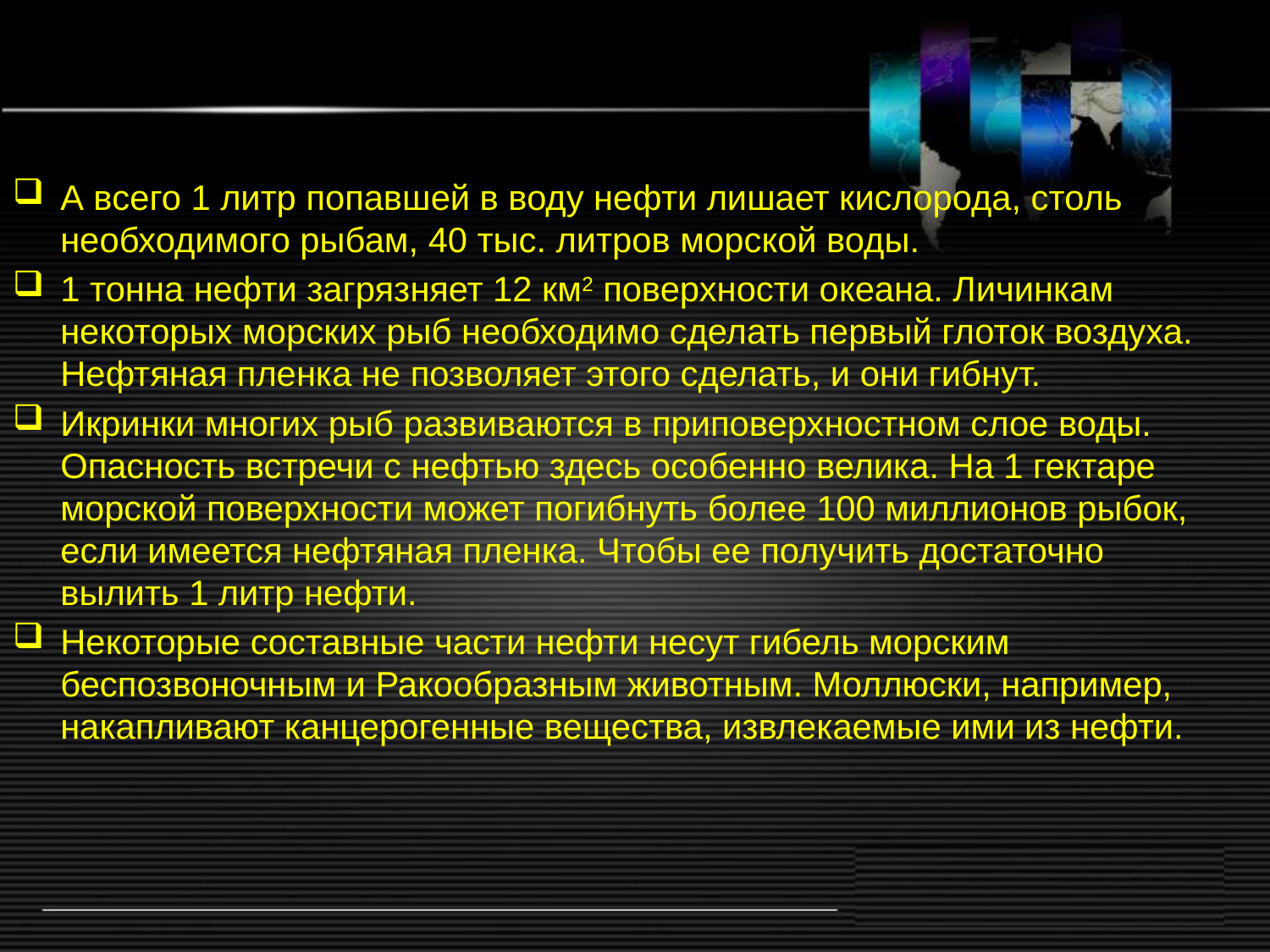

А всего 1 литр попавшей в воду нефти лишает кислорода, столь необходимого рыбам, 40 тыс. литров морской воды.
1 тонна нефти загрязняет 12 км2 поверхности океана. Личинкам некоторых морских рыб необходимо сделать первый глоток воздуха. Нефтяная пленка не позволяет этого сделать, и они гибнут.
Икринки многих рыб развиваются в приповерхностном слое воды. Опасность встречи с нефтью здесь особенно велика. На 1 гектаре морской поверхности может погибнуть более 100 миллионов рыбок, если имеется нефтяная пленка. Чтобы ее получить достаточно вылить 1 литр нефти.
Некоторые составные части нефти несут гибель морским беспозвоночным и Ракообразным животным. Моллюски, например, накапливают канцерогенные вещества, извлекаемые ими из нефти.